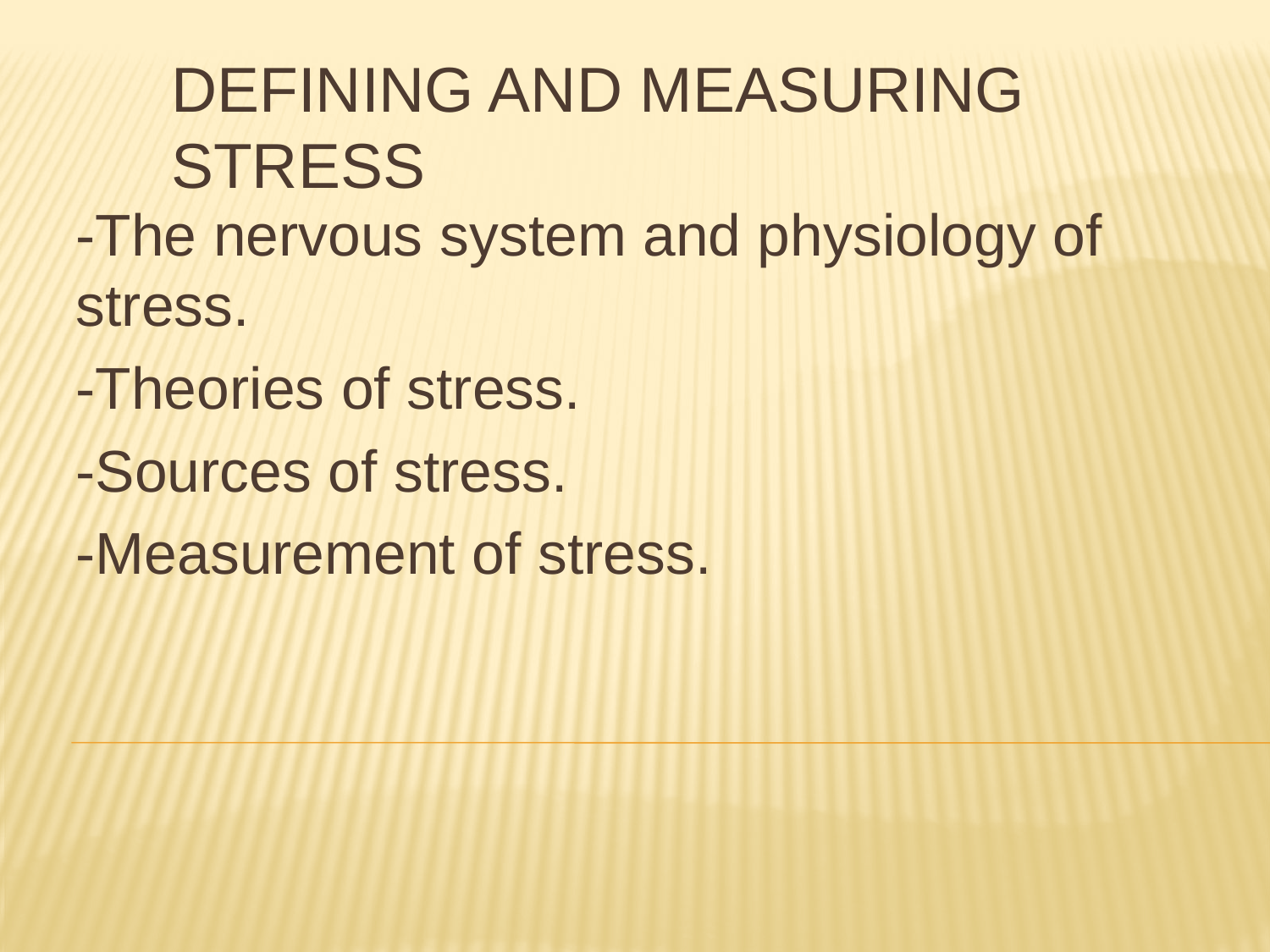

# Defining and Measuring Stress
-The nervous system and physiology of stress.
-Theories of stress.
-Sources of stress.
-Measurement of stress.